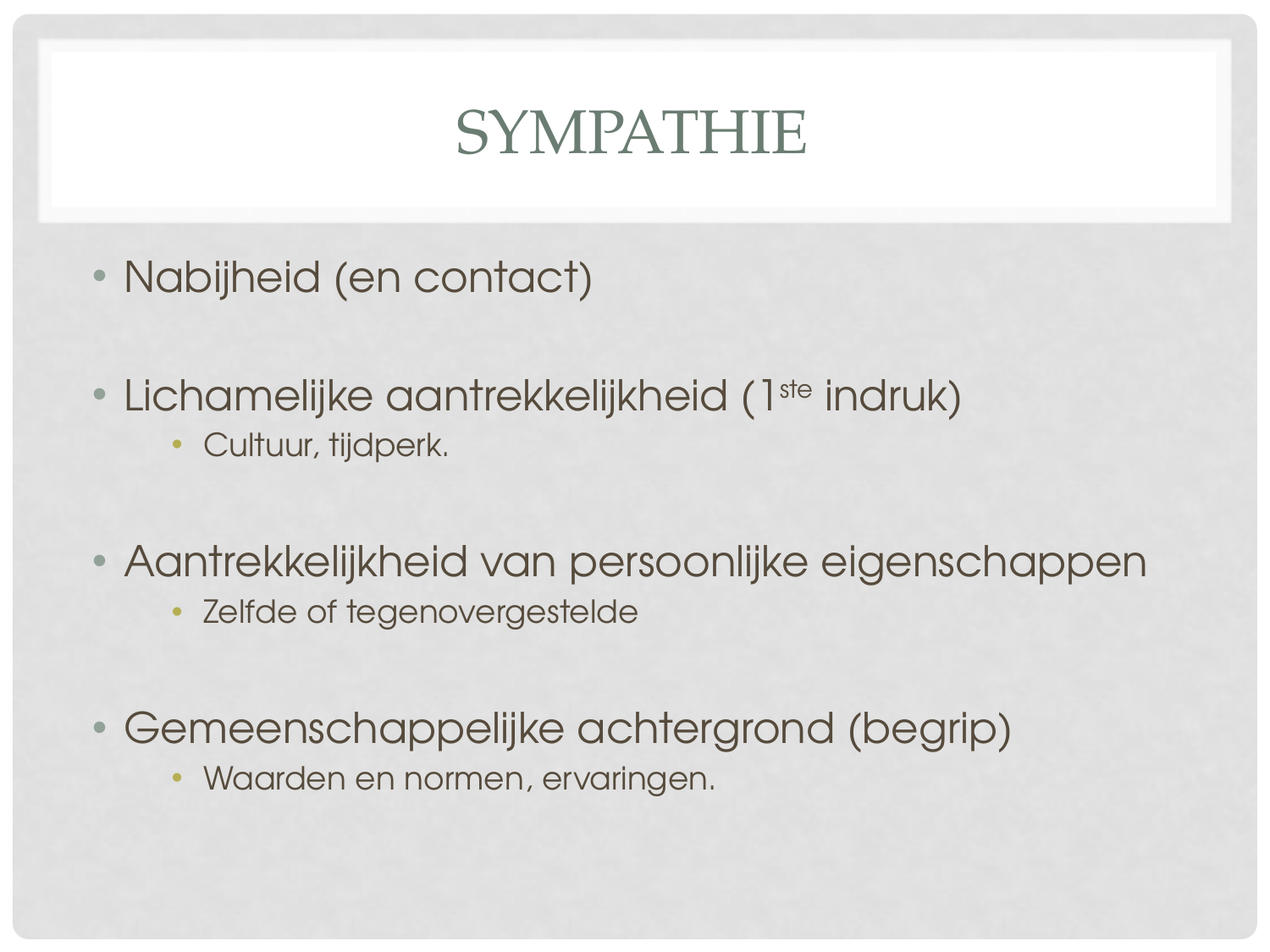

# Sympathie
Nabijheid (en contact)

Lichamelijke aantrekkelijkheid (1ste indruk)
Cultuur, tijdperk.

Aantrekkelijkheid van persoonlijke eigenschappen
Zelfde of tegenovergestelde

Gemeenschappelijke achtergrond (begrip)
Waarden en normen, ervaringen.